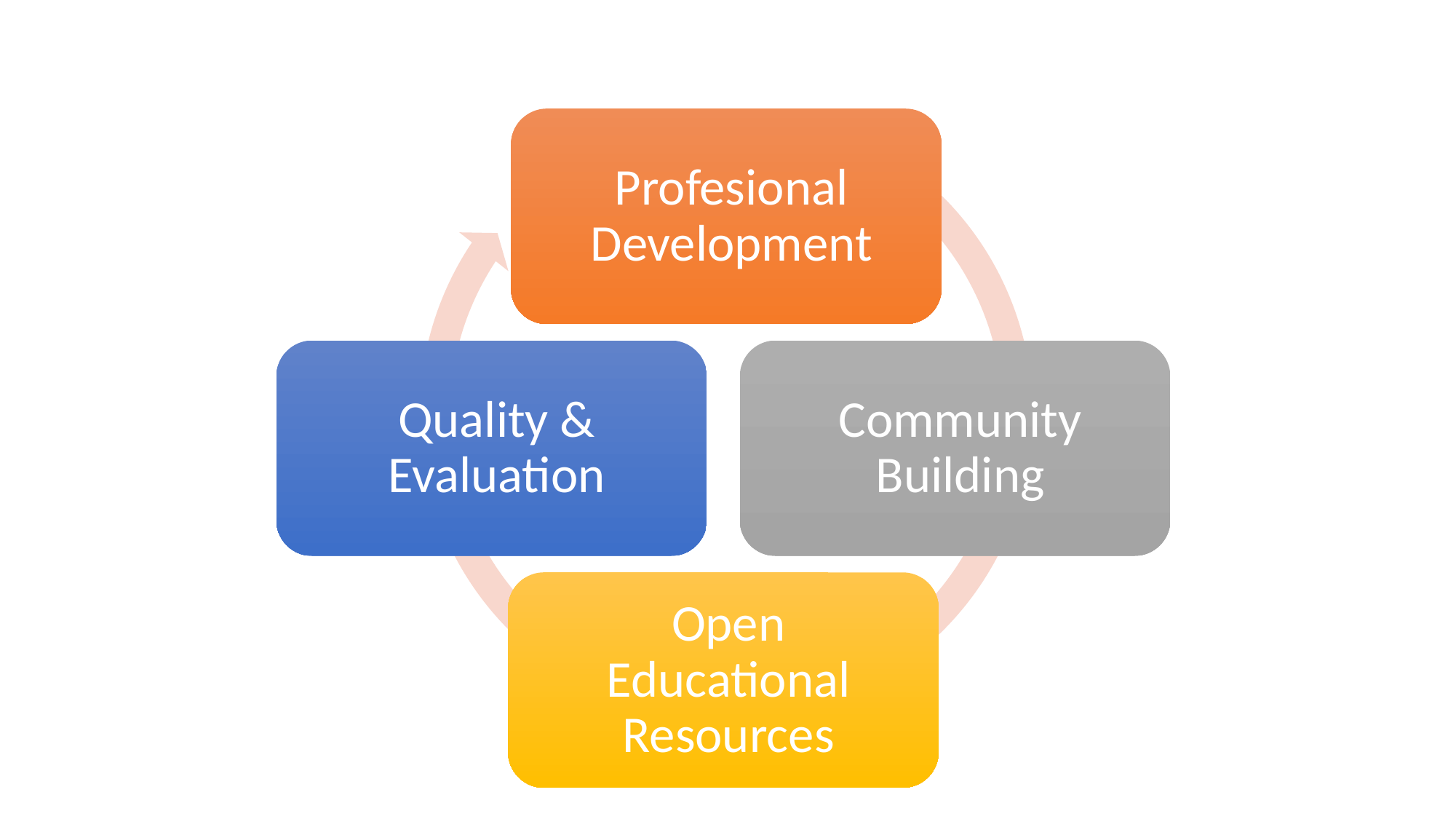

# Educator & Educational Staff Continuous Professional Development
Profesional Development
Community Building
Open Educational Resources
Quality & Evaluation